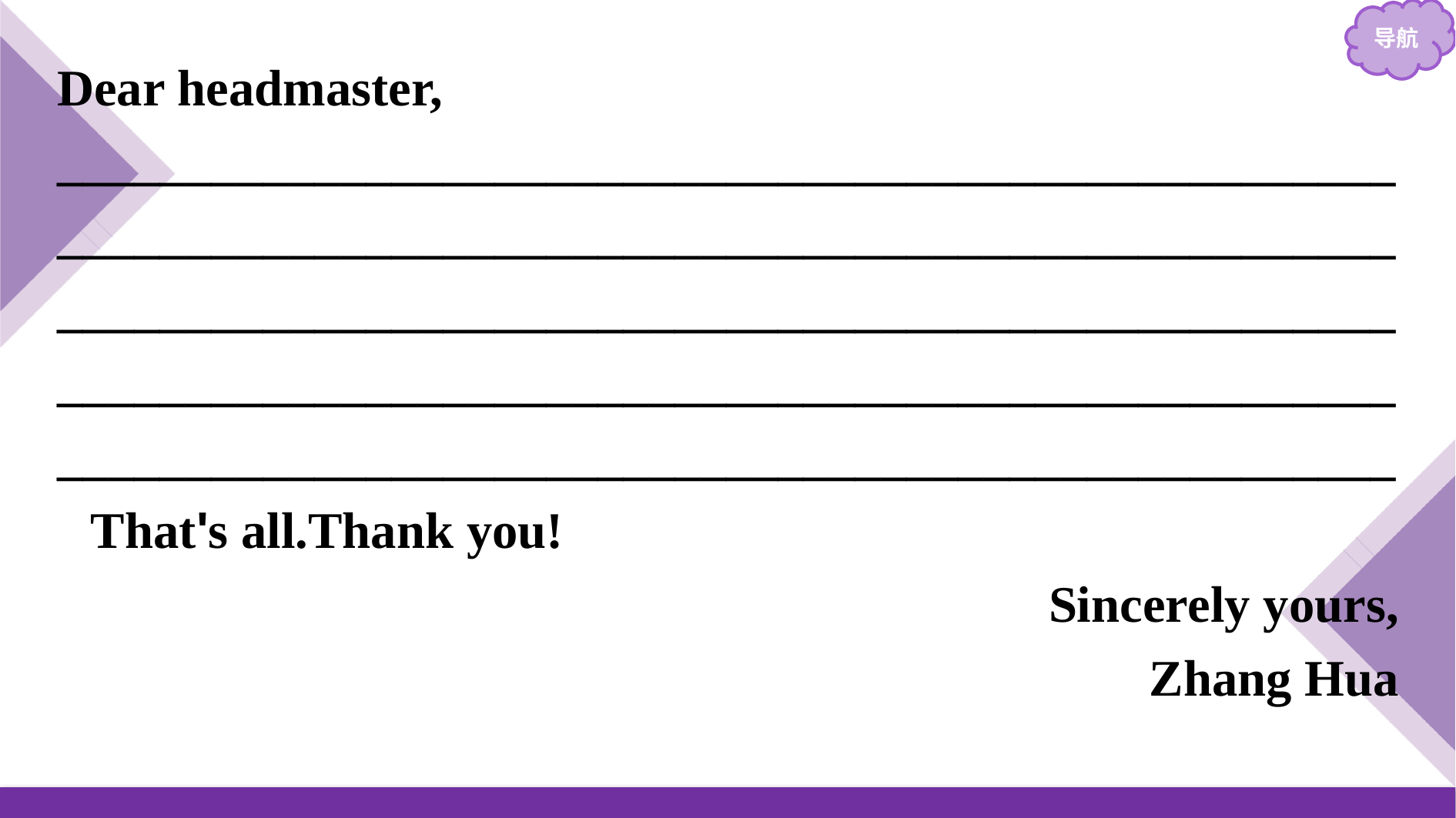

Dear headmaster,
____________________________________________________
____________________________________________________
____________________________________________________
____________________________________________________
____________________________________________________
That's all.Thank you!
Sincerely yours,
Zhang Hua